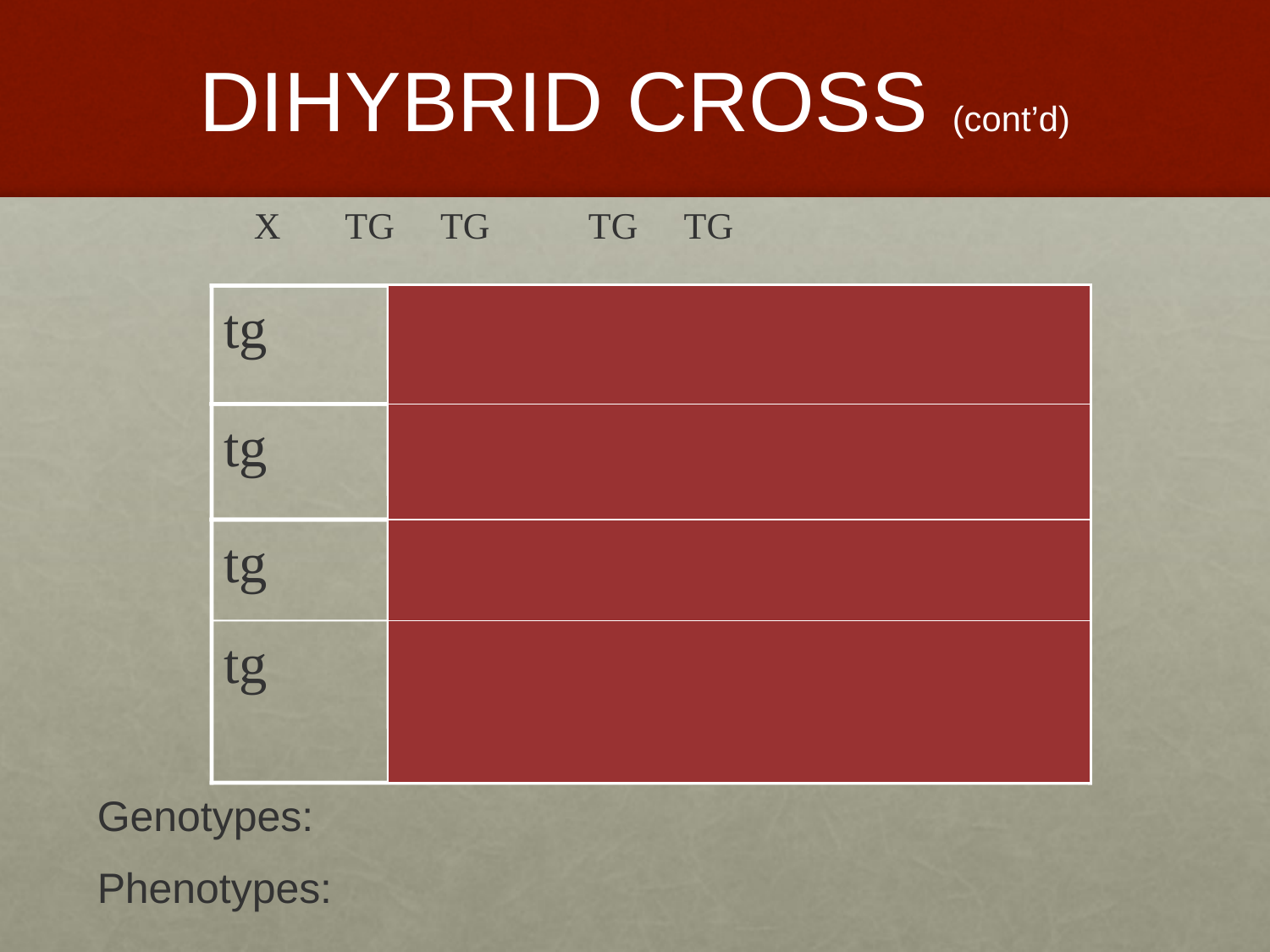

DIHYBRID CROSS (cont’d)
 	           X       TG     TG	  TG     TG

tg

TtGg

TtGg

TtGg

TtGg

tg

TtGg

TtGg

TtGg

TtGg

tg

TtGg

TtGg

TtGg

TtGg

tg

TtGg
TtGg
TtGg
TtGg

Genotypes:
Phenotypes: